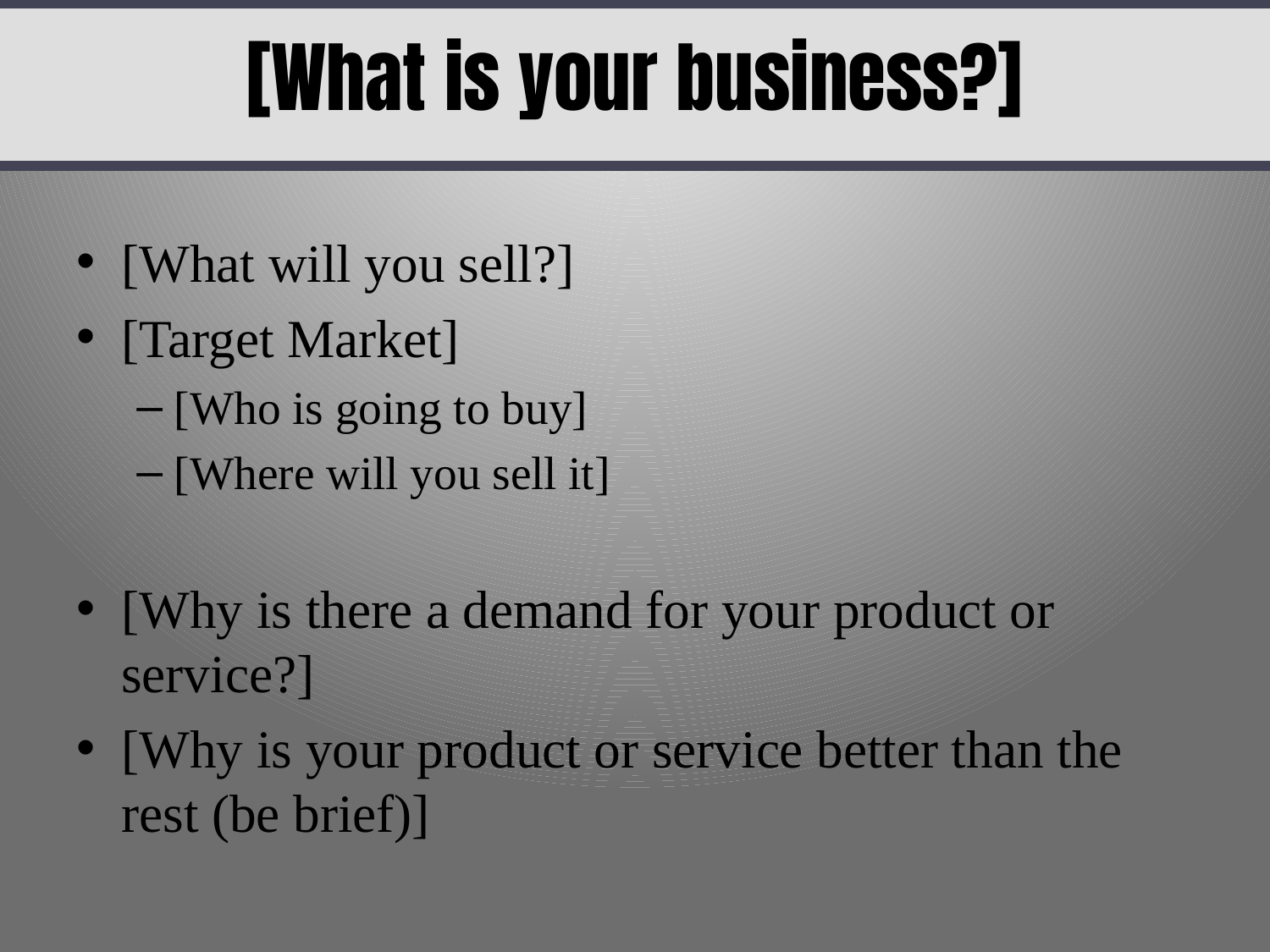

# [What is your business?]
[What will you sell?]
[Target Market]
[Who is going to buy]
[Where will you sell it]

[Why is there a demand for your product or service?]
[Why is your product or service better than the rest (be brief)]